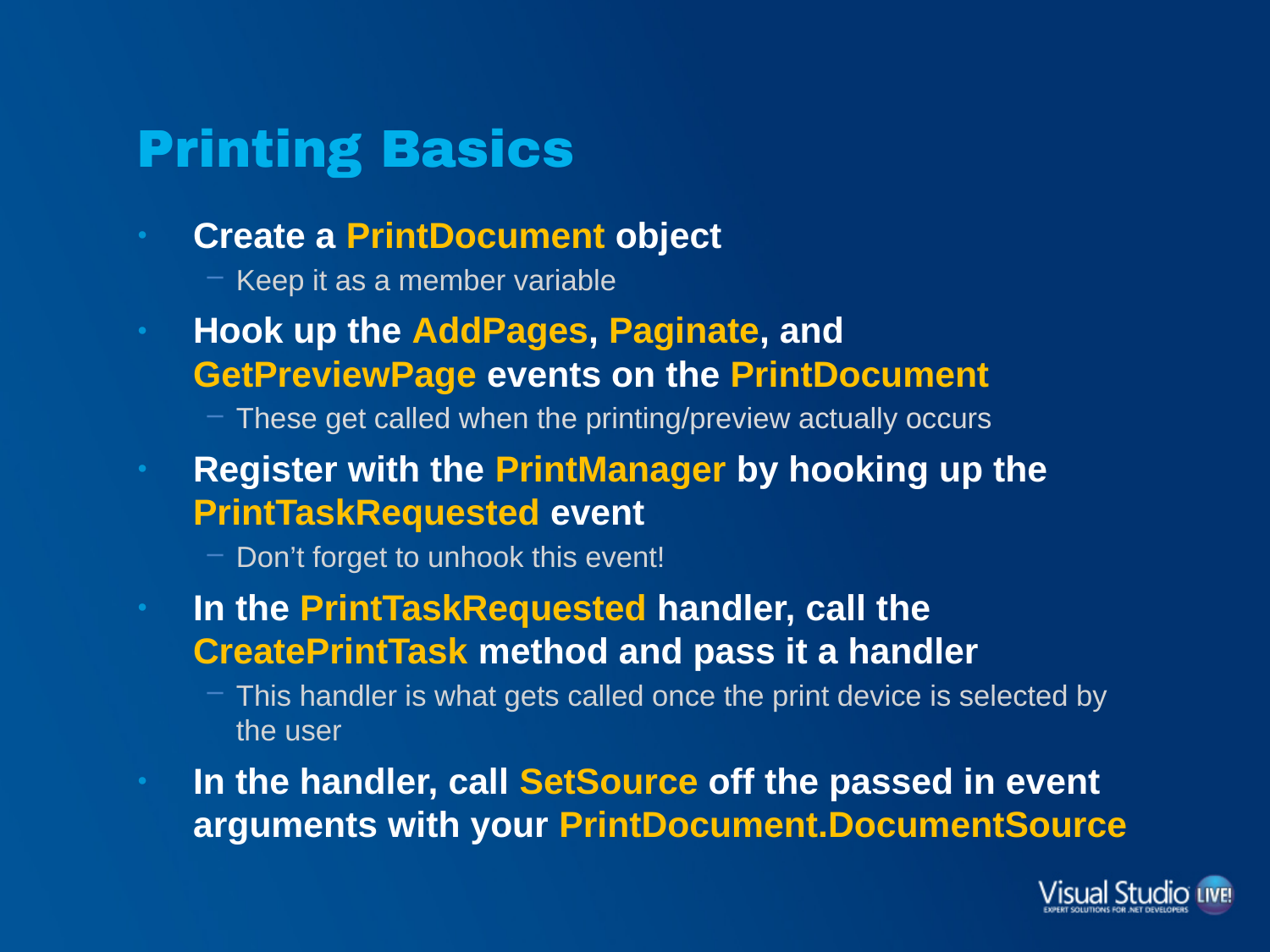

# Printing Basics
Create a PrintDocument object
Keep it as a member variable
Hook up the AddPages, Paginate, and GetPreviewPage events on the PrintDocument
These get called when the printing/preview actually occurs
Register with the PrintManager by hooking up the PrintTaskRequested event
Don’t forget to unhook this event!
In the PrintTaskRequested handler, call the CreatePrintTask method and pass it a handler
This handler is what gets called once the print device is selected by the user
In the handler, call SetSource off the passed in event arguments with your PrintDocument.DocumentSource